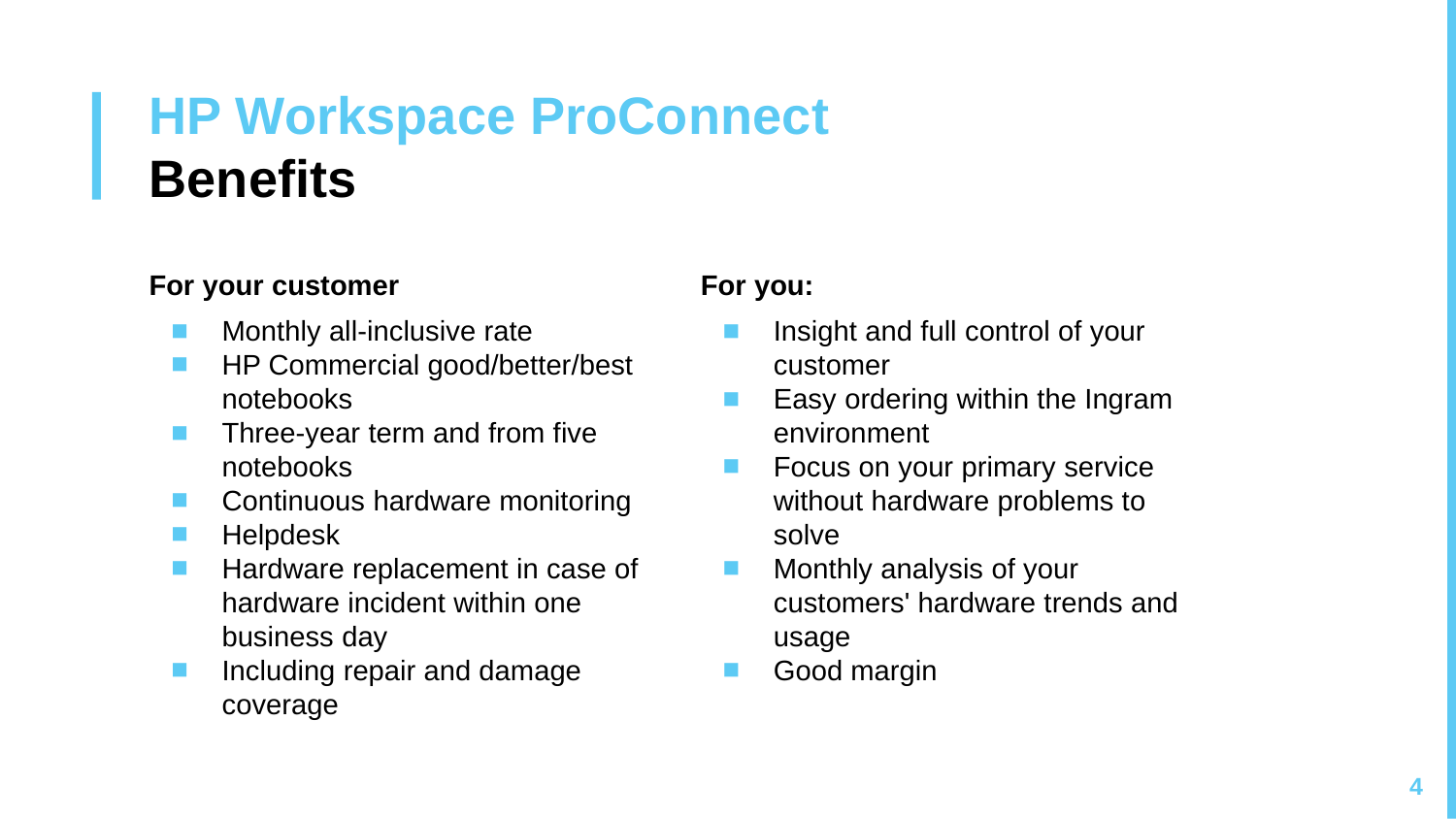

# HP Workspace ProConnect
Benefits
For your customer
Monthly all-inclusive rate
HP Commercial good/better/best notebooks
Three-year term and from five notebooks
Continuous hardware monitoring
Helpdesk
Hardware replacement in case of hardware incident within one business day
Including repair and damage coverage

For you:
Insight and full control of your customer
Easy ordering within the Ingram environment
Focus on your primary service without hardware problems to solve
Monthly analysis of your customers' hardware trends and usage
Good margin

4